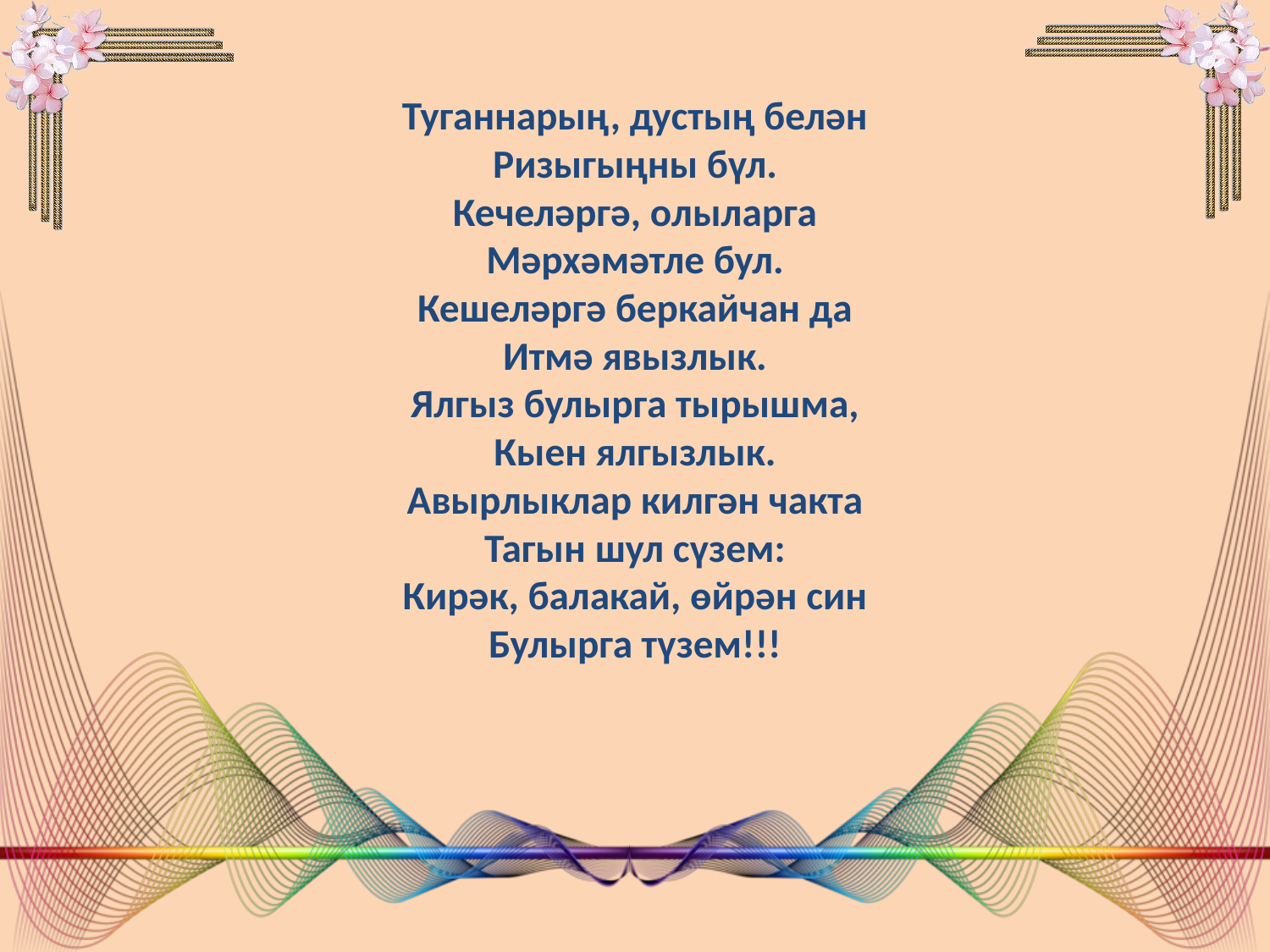

# Туганнарың, дустың белән Ризыгыңны бүл. Кечеләргә, олыларга Мәрхәмәтле бул. Кешеләргә беркайчан да Итмә явызлык. Ялгыз булырга тырышма, Кыен ялгызлык. Авырлыклар килгән чакта Тагын шул сүзем: Кирәк, балакай, өйрән син Булырга түзем!!!